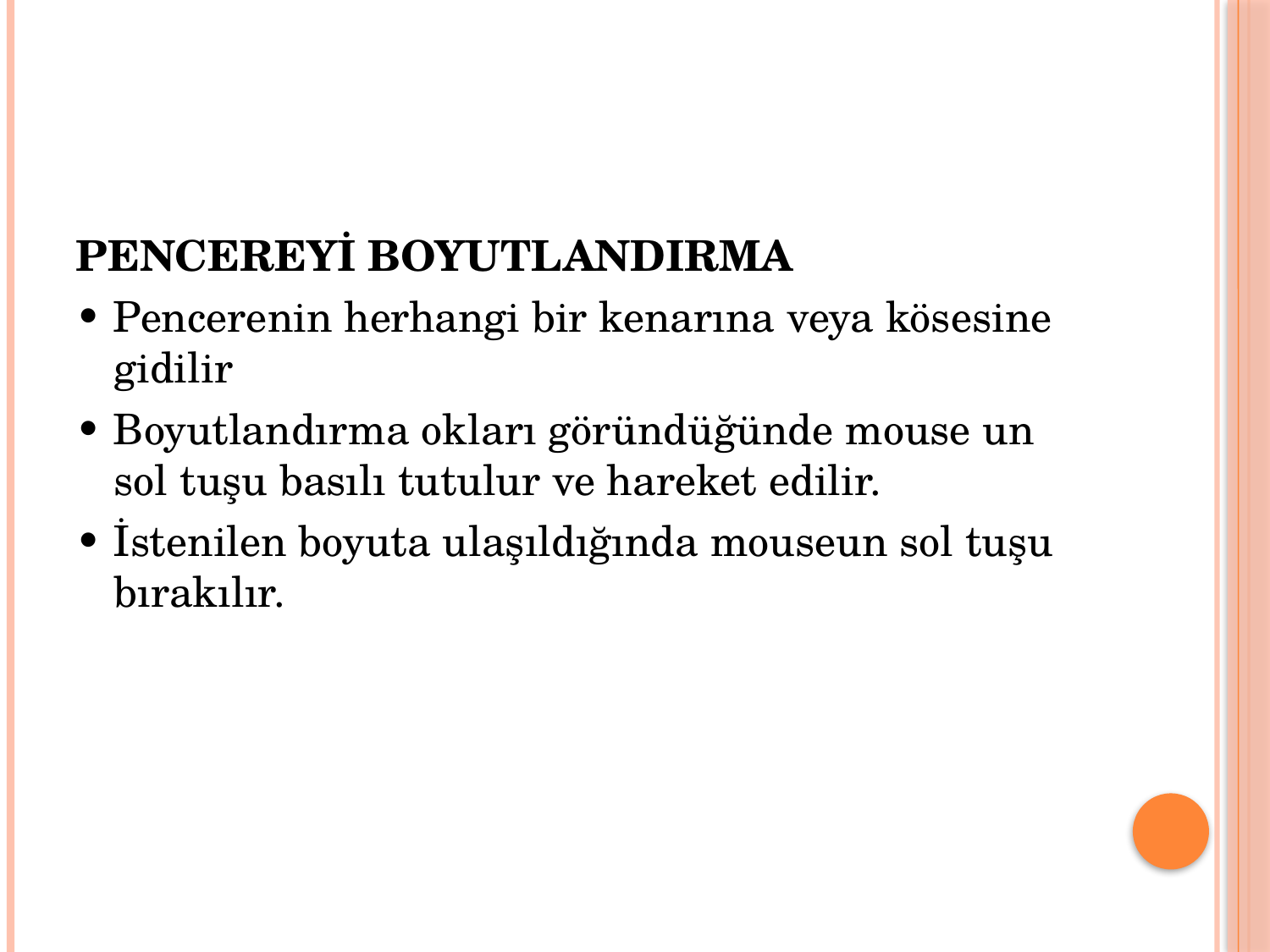

PENCEREYİ BOYUTLANDIRMA
• Pencerenin herhangi bir kenarına veya kösesine gidilir
• Boyutlandırma okları göründüğünde mouse un sol tuşu basılı tutulur ve hareket edilir.
• İstenilen boyuta ulaşıldığında mouseun sol tuşu bırakılır.